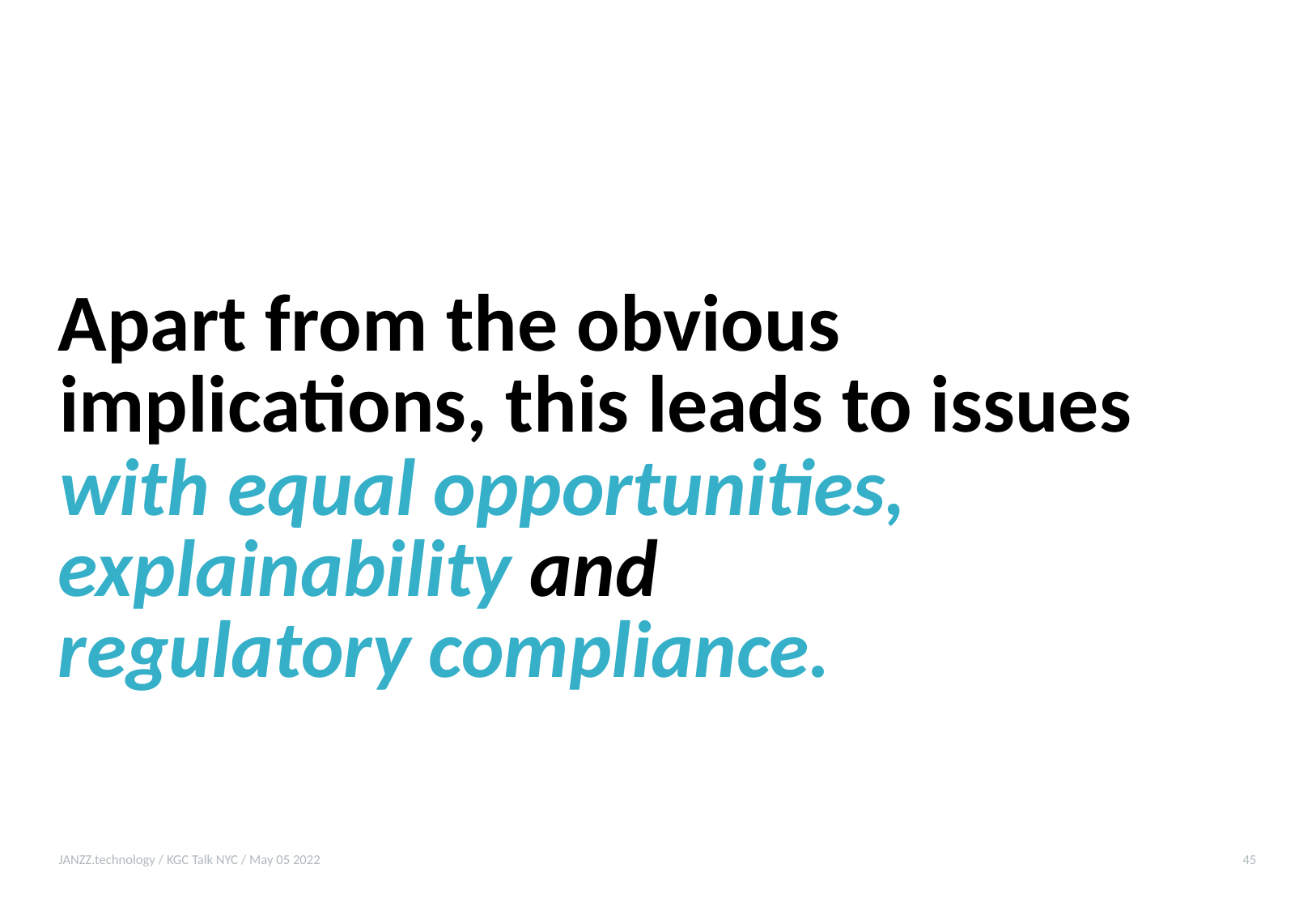

Apart from the obvious
implications, this leads to issues
with equal opportunities,
explainability and
regulatory compliance.
JANZZ.technology / KGC Talk NYC / May 05 2022
45